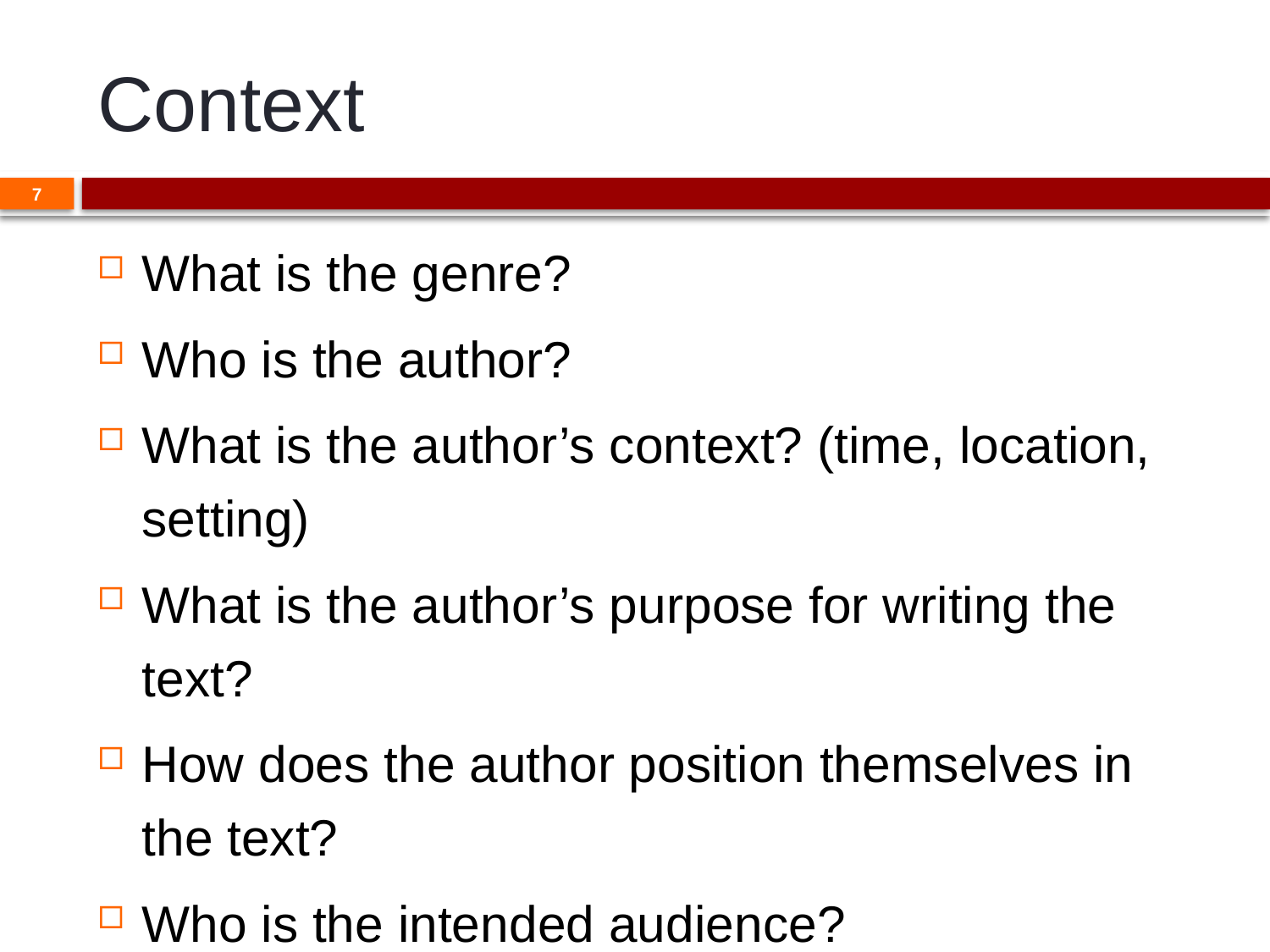

# Context
7
What is the genre?
Who is the author?
What is the author’s context? (time, location, setting)
What is the author’s purpose for writing the text?
How does the author position themselves in the text?
Who is the intended audience?